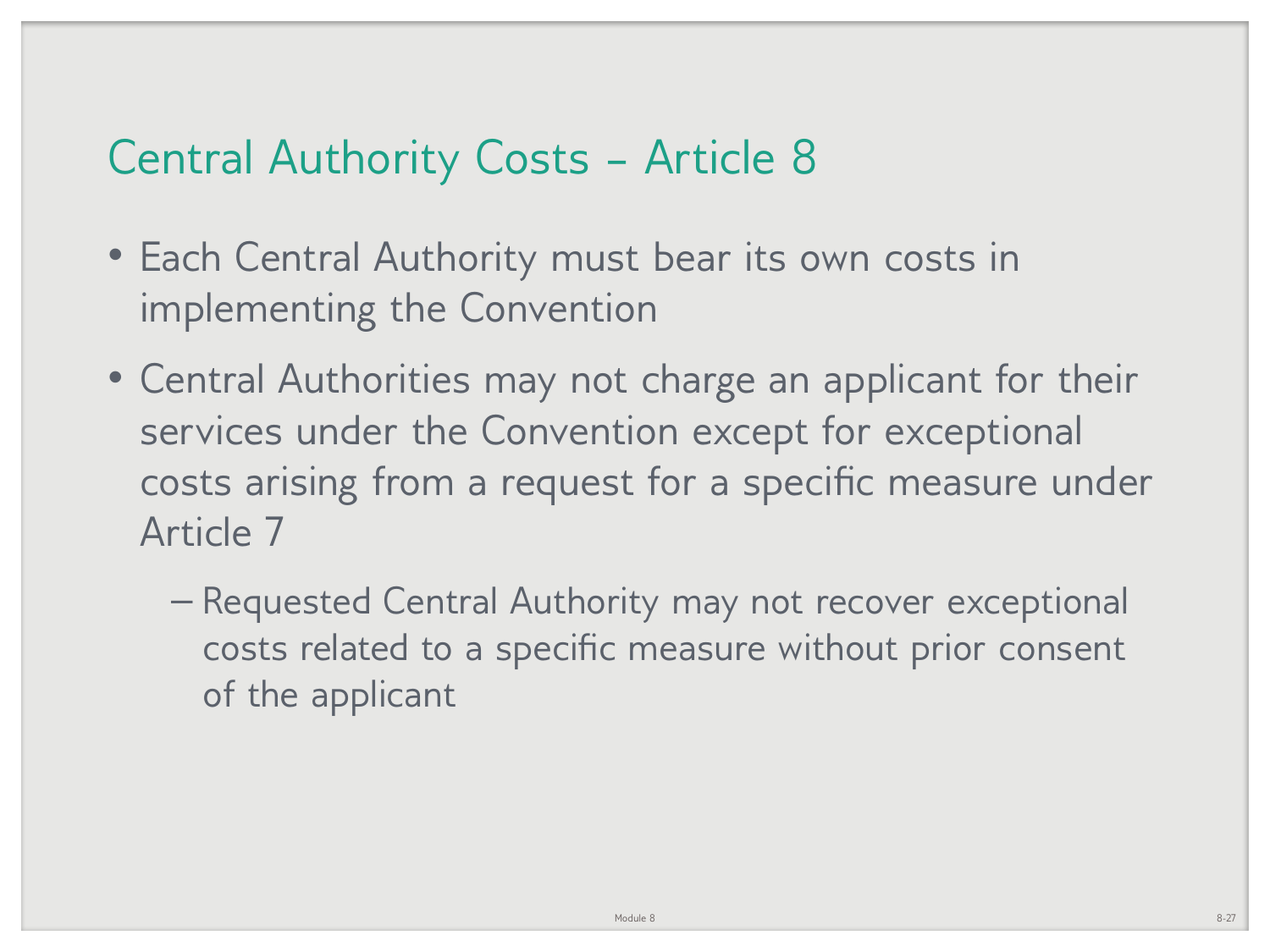

# Central Authority Costs – Article 8
Each Central Authority must bear its own costs in implementing the Convention
Central Authorities may not charge an applicant for their services under the Convention except for exceptional costs arising from a request for a specific measure under Article 7
Requested Central Authority may not recover exceptional costs related to a specific measure without prior consent of the applicant
Module 8
8-27